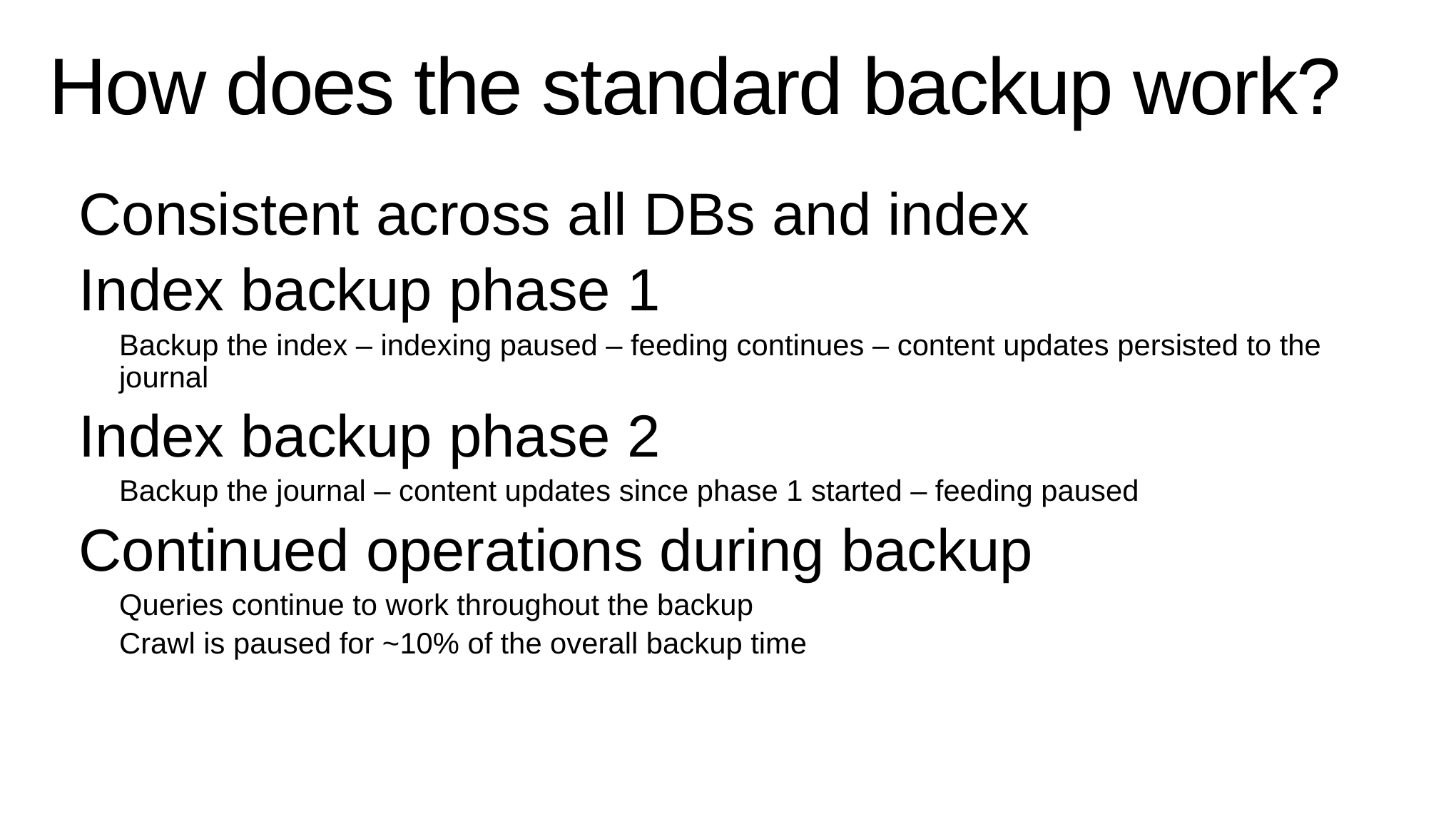

# How does the standard backup work?
Consistent across all DBs and index
Index backup phase 1
Backup the index – indexing paused – feeding continues – content updates persisted to the journal
Index backup phase 2
Backup the journal – content updates since phase 1 started – feeding paused
Continued operations during backup
Queries continue to work throughout the backup
Crawl is paused for ~10% of the overall backup time